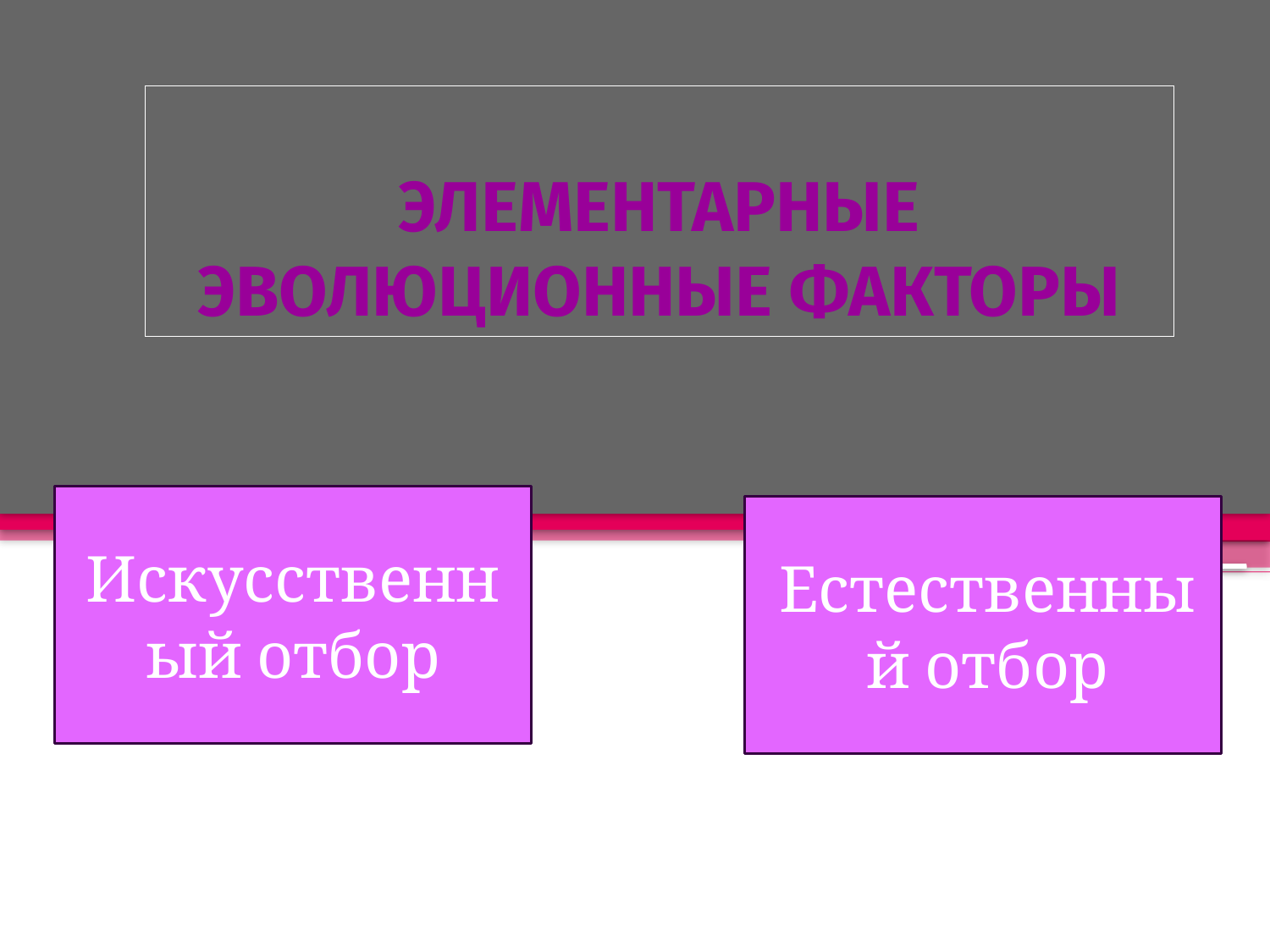

# ЭЛЕМЕНТАРНЫЕ ЭВОЛЮЦИОННЫЕ ФАКТОРЫ
Искусственный отбор
Естественный отбор